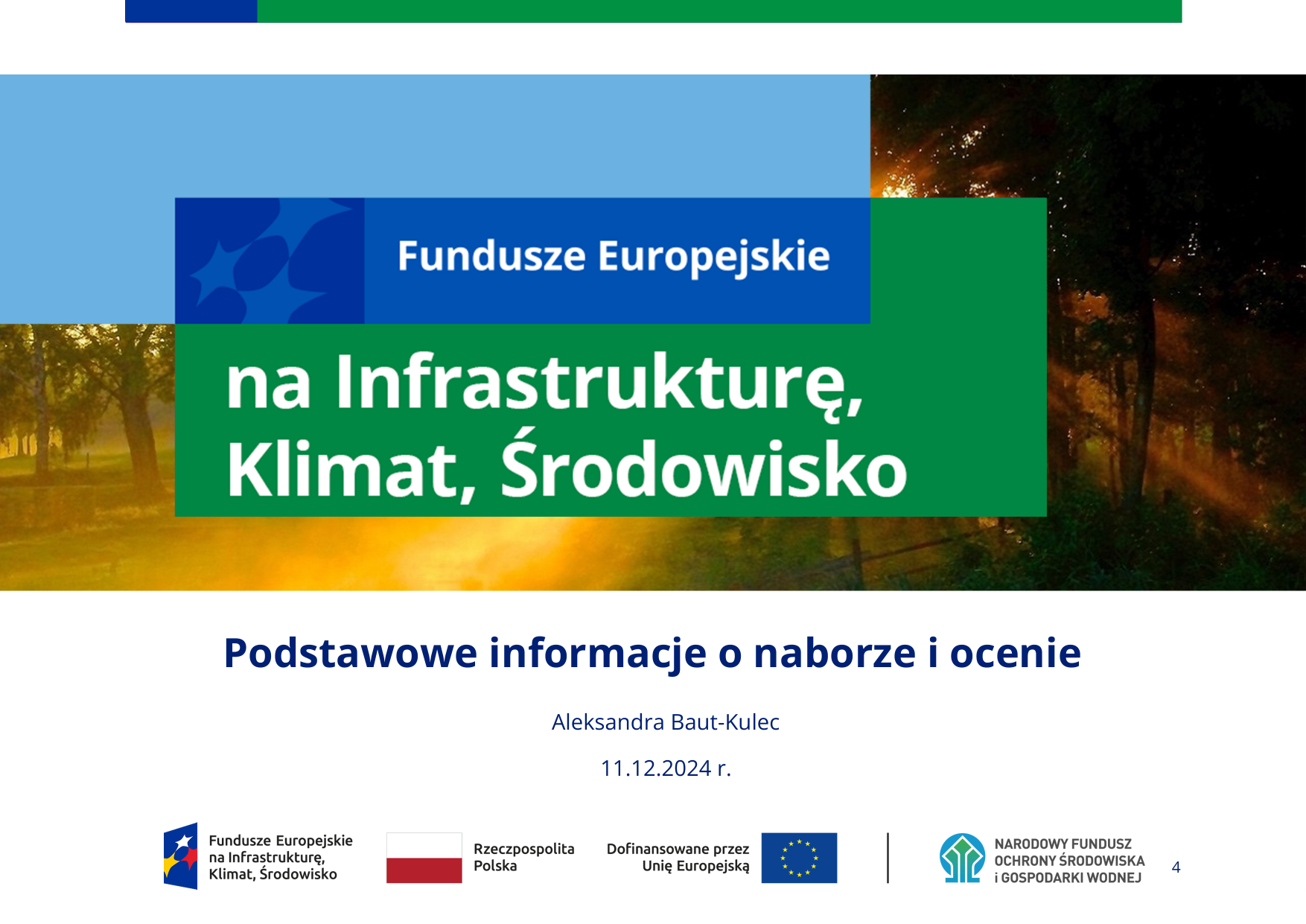

Podstawowe informacje o naborze i ocenie
Aleksandra Baut-Kulec
11.12.2024 r.
4